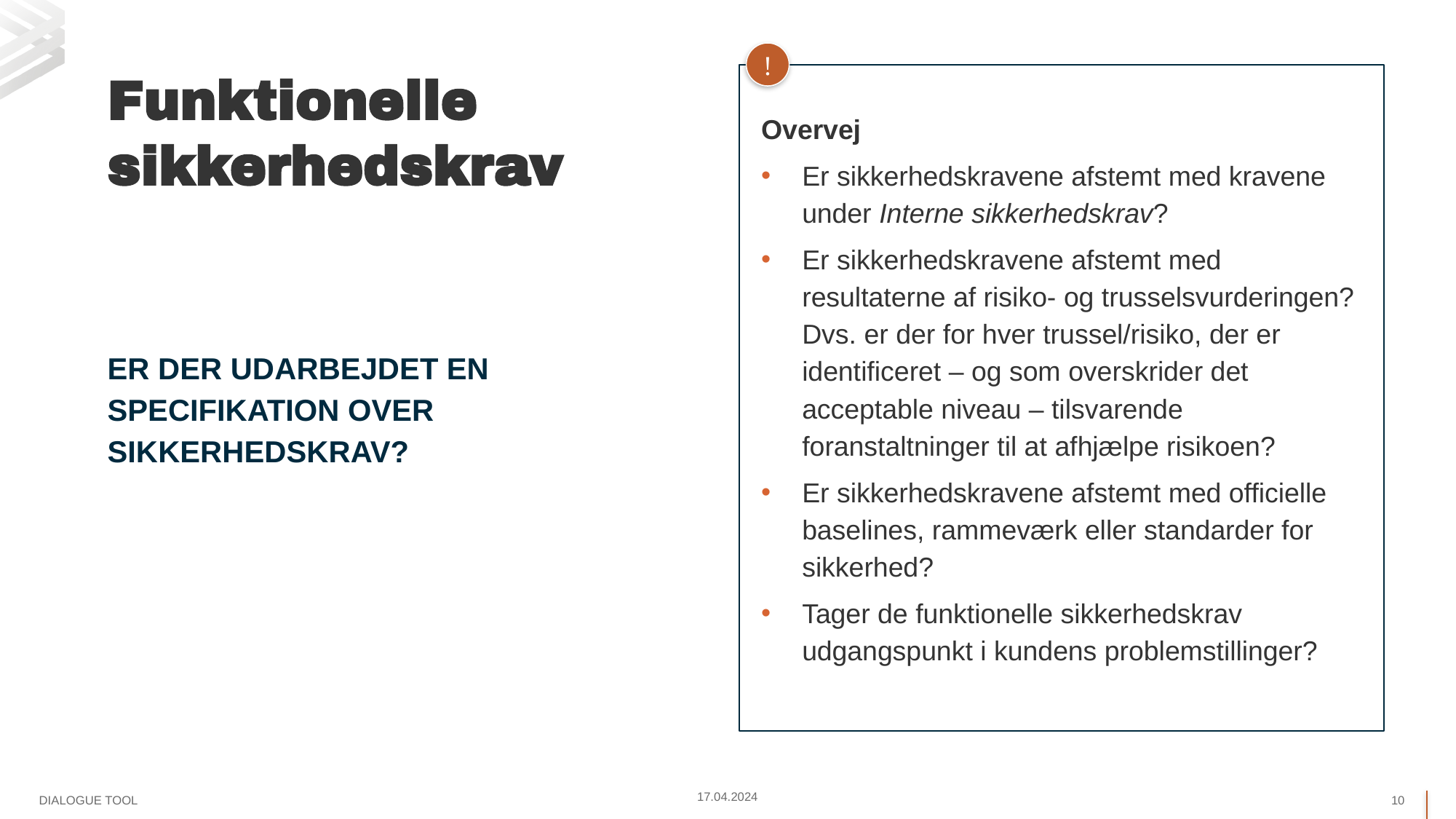

!
# Funktionelle sikkerhedskrav
Overvej
Er sikkerhedskravene afstemt med kravene under Interne sikkerhedskrav?
Er sikkerhedskravene afstemt med resultaterne af risiko- og trusselsvurderingen? Dvs. er der for hver trussel/risiko, der er identificeret – og som overskrider det acceptable niveau – tilsvarende foranstaltninger til at afhjælpe risikoen?
Er sikkerhedskravene afstemt med officielle baselines, rammeværk eller standarder for sikkerhed?
Tager de funktionelle sikkerhedskrav udgangspunkt i kundens problemstillinger?

Er der udarbejdet en specifikation over sikkerhedskrav?
17.04.2024
10
DIALOGUE TOOL